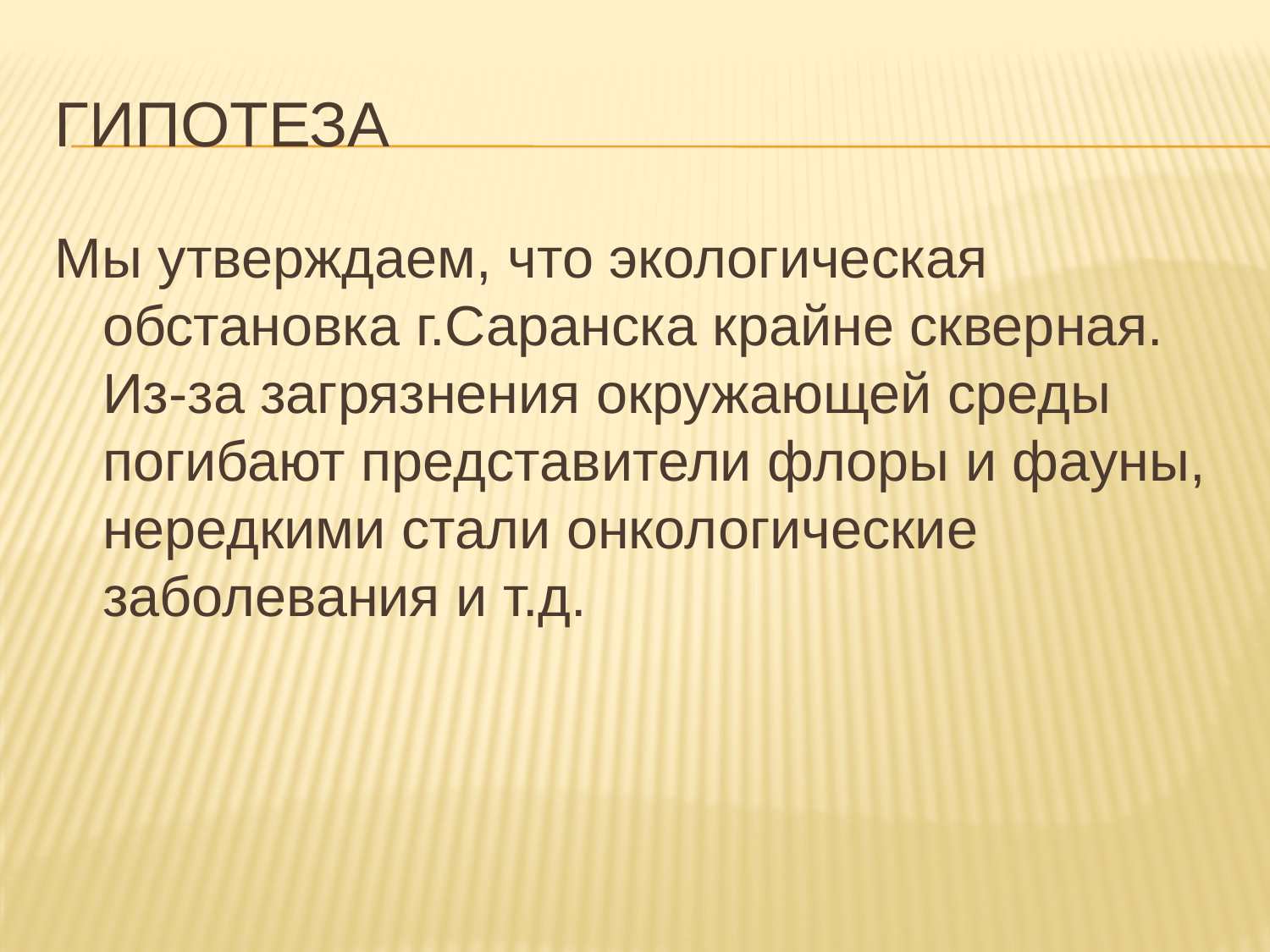

# гипотеза
Мы утверждаем, что экологическая обстановка г.Саранска крайне скверная. Из-за загрязнения окружающей среды погибают представители флоры и фауны, нередкими стали онкологические заболевания и т.д.